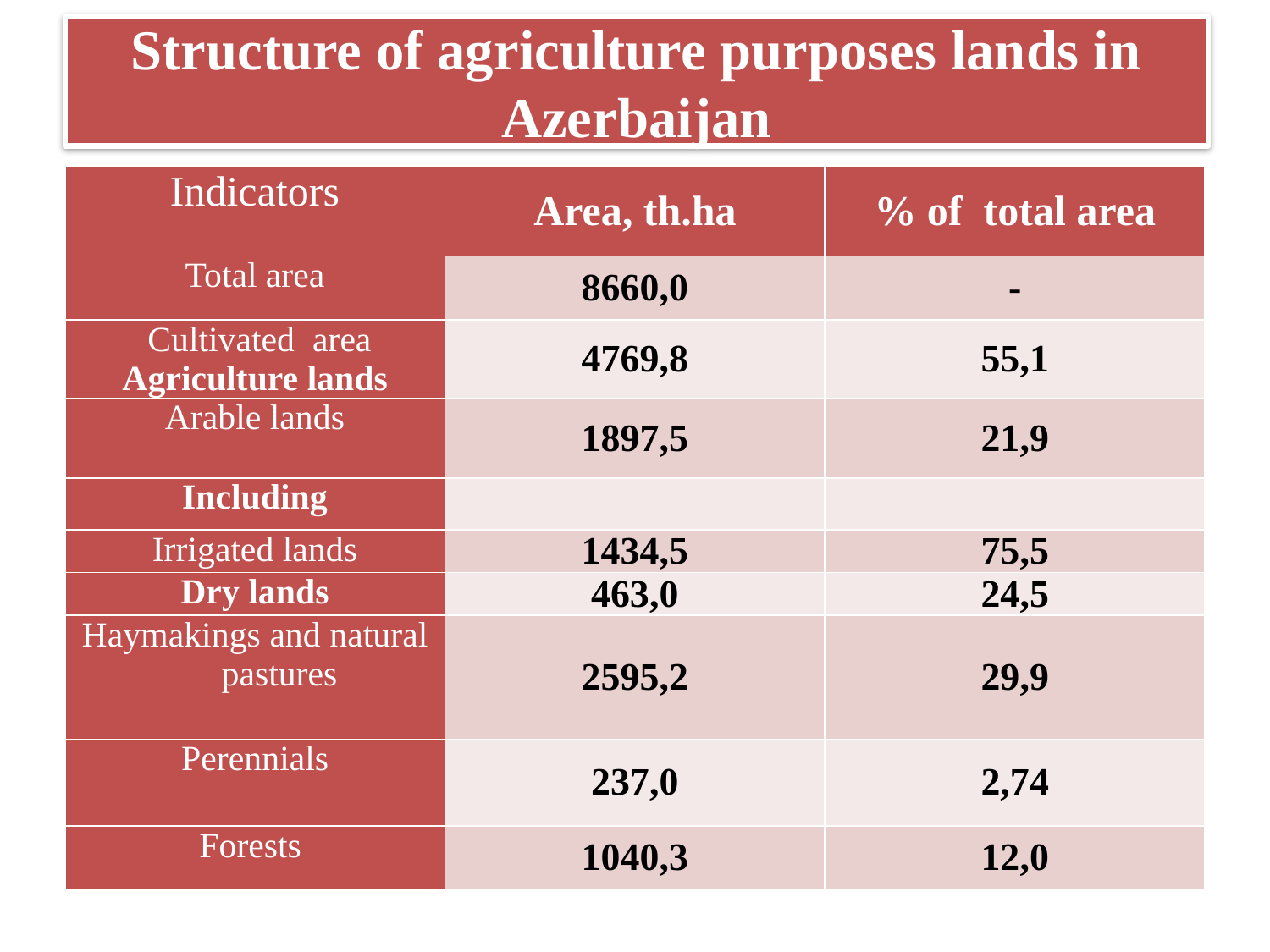

# Structure of agriculture purposes lands in Azerbaijan
| Indicators | Area, th.ha | % of total area |
| --- | --- | --- |
| Total area | 8660,0 | - |
| Cultivated area Agriculture lands | 4769,8 | 55,1 |
| Arable lands | 1897,5 | 21,9 |
| Including |  |  |
| Irrigated lands | 1434,5 | 75,5 |
| Dry lands | 463,0 | 24,5 |
| Haymakings and natural pastures | 2595,2 | 29,9 |
| Perennials | 237,0 | 2,74 |
| Forests | 1040,3 | 12,0 |